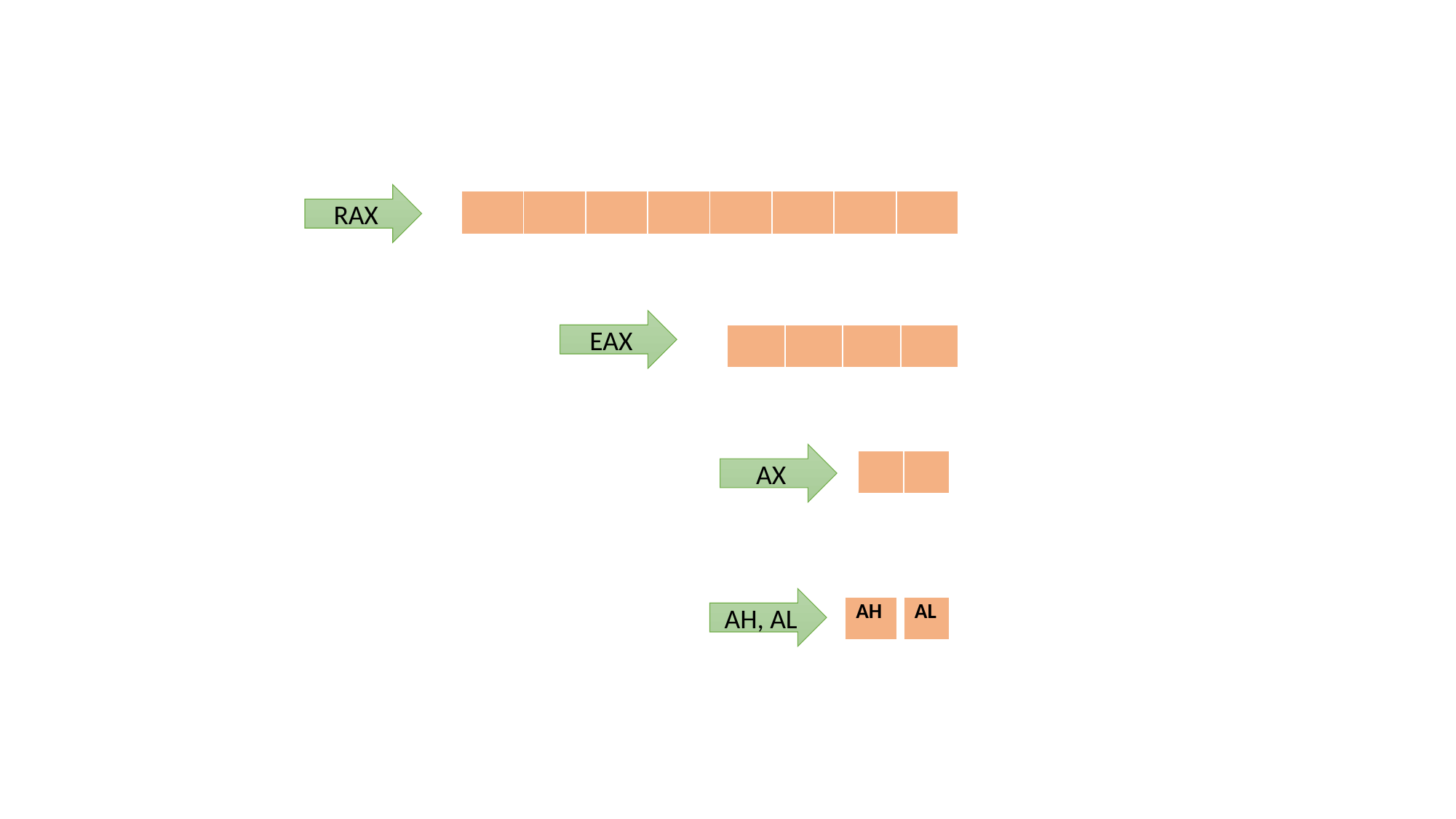

RAX
|  |  |  |  |  |  |  |  |
| --- | --- | --- | --- | --- | --- | --- | --- |
EAX
|  |  |  |  |
| --- | --- | --- | --- |
AX
|  |  |
| --- | --- |

AH, AL
| AH |
| --- |
| AL |
| --- |